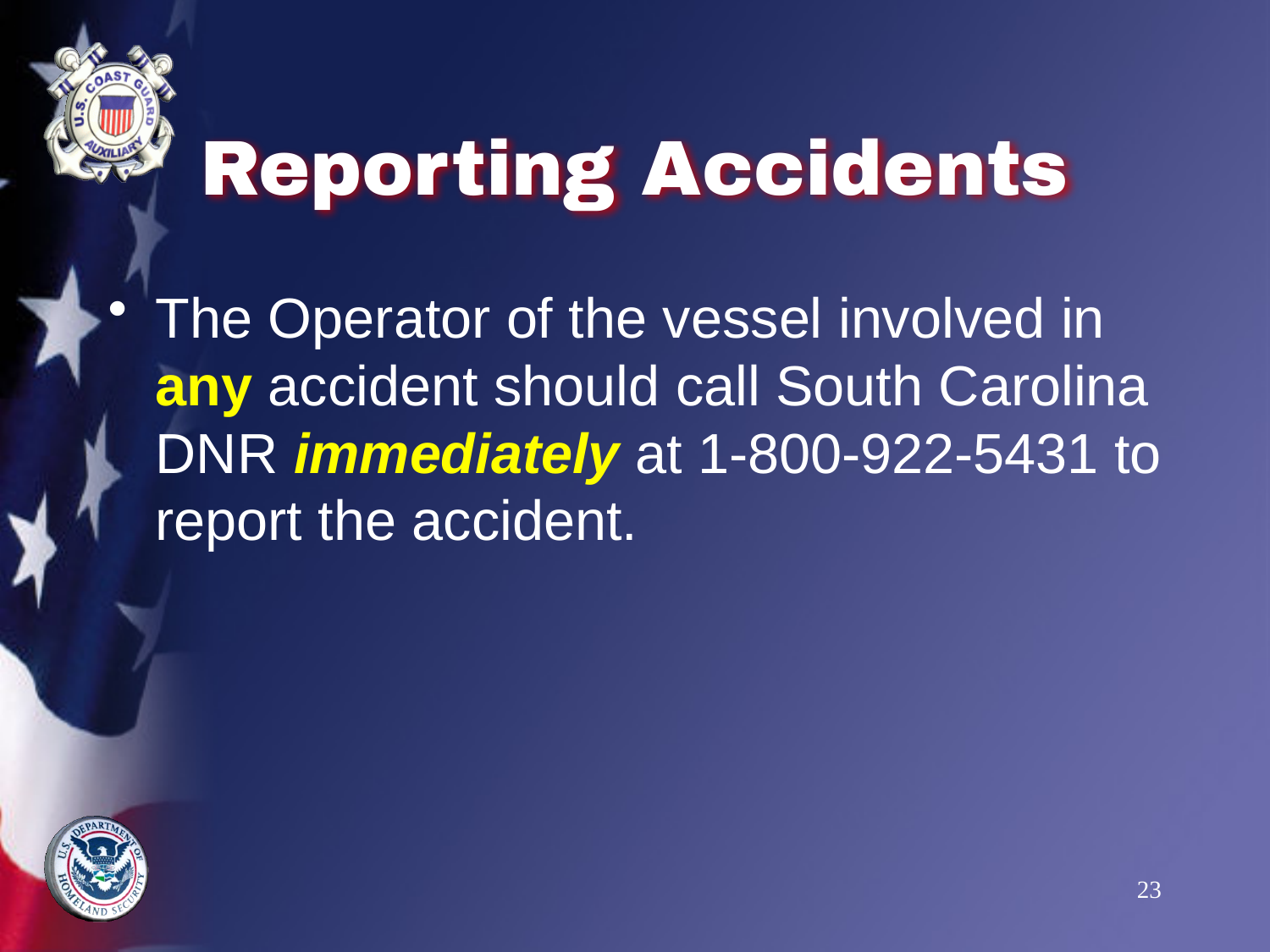

# Reporting Accidents
The Operator of the vessel involved in any accident should call South Carolina DNR immediately at 1-800-922-5431 to report the accident.
23